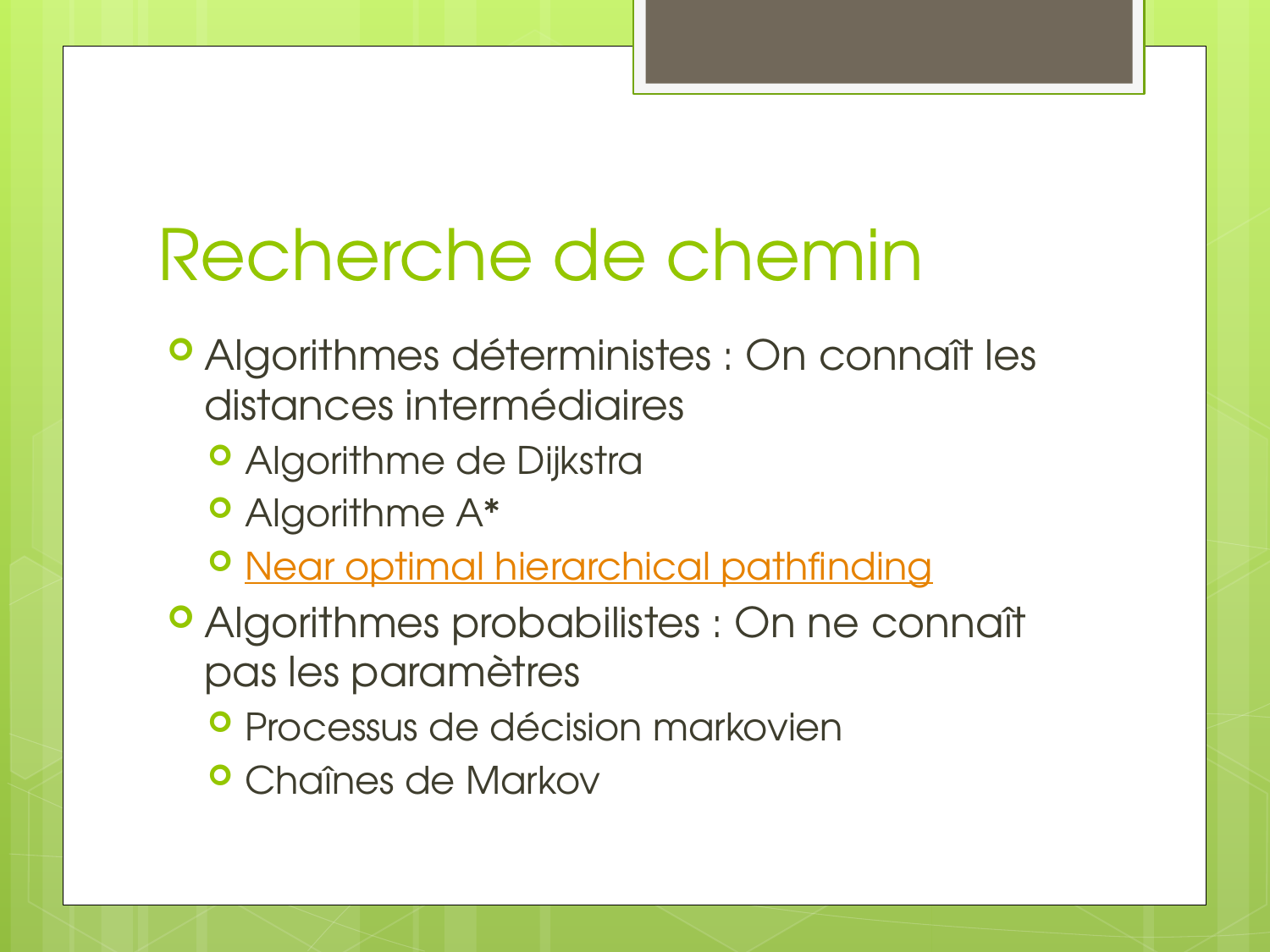

# Recherche de chemin
Algorithmes déterministes : On connaît les distances intermédiaires
Algorithme de Dijkstra
Algorithme A*
Near optimal hierarchical pathfinding
Algorithmes probabilistes : On ne connaît pas les paramètres
Processus de décision markovien
Chaînes de Markov